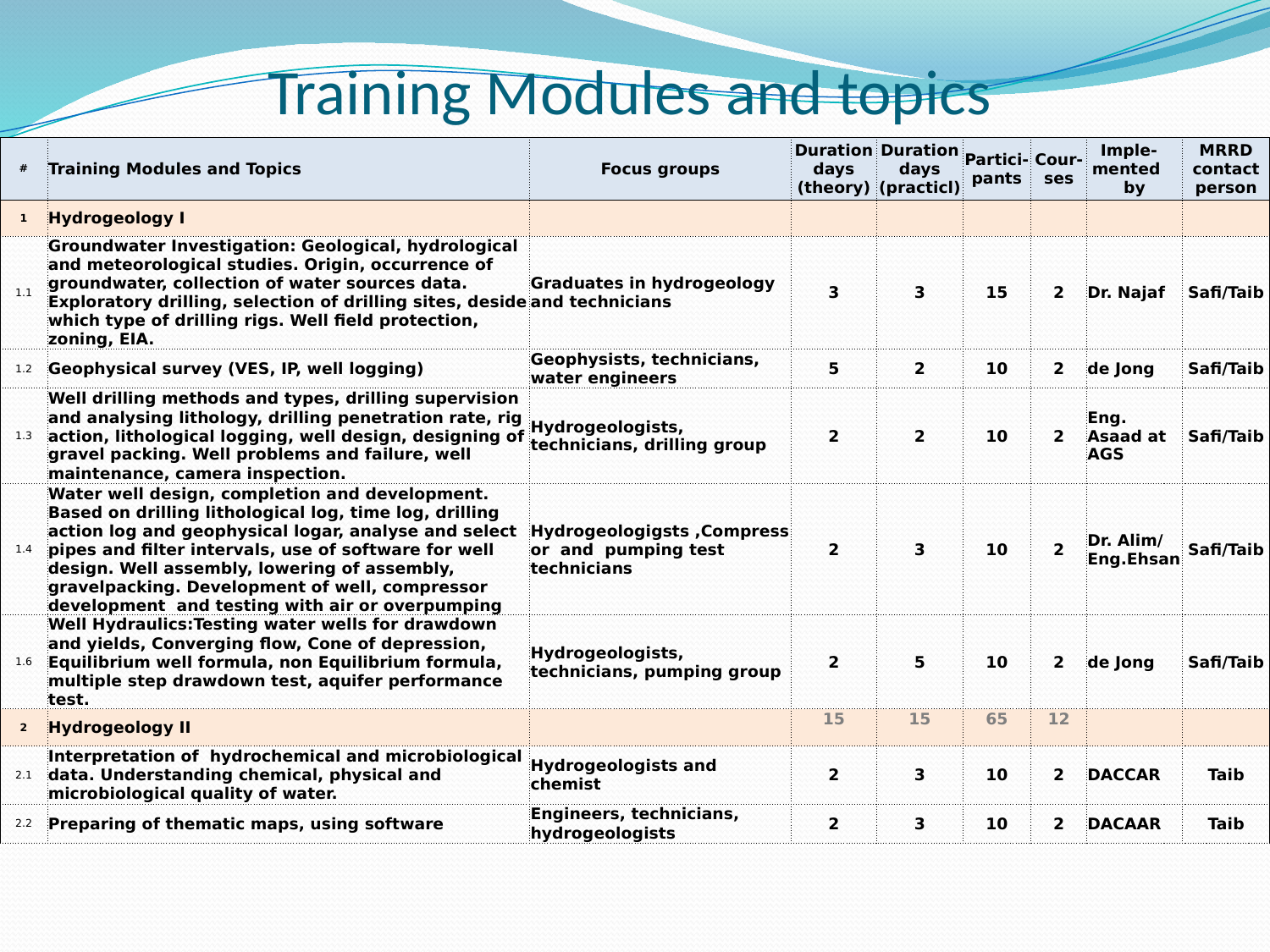

# Training Modules and topics
| # | Training Modules and Topics | Focus groups | Duration days (theory) | Duration days (practicl) | Partici- pants | Cour- ses | Imple- mented by | MRRD contact person |
| --- | --- | --- | --- | --- | --- | --- | --- | --- |
| 1 | Hydrogeology I |  |  |  |  |  |  |  |
| 1.1 | Groundwater Investigation: Geological, hydrological and meteorological studies. Origin, occurrence of groundwater, collection of water sources data. Exploratory drilling, selection of drilling sites, deside which type of drilling rigs. Well field protection, zoning, EIA. | Graduates in hydrogeology and technicians | 3 | 3 | 15 | 2 | Dr. Najaf | Safi/Taib |
| 1.2 | Geophysical survey (VES, IP, well logging) | Geophysists, technicians, water engineers | 5 | 2 | 10 | 2 | de Jong | Safi/Taib |
| 1.3 | Well drilling methods and types, drilling supervision and analysing lithology, drilling penetration rate, rig action, lithological logging, well design, designing of gravel packing. Well problems and failure, well maintenance, camera inspection. | Hydrogeologists, technicians, drilling group | 2 | 2 | 10 | 2 | Eng. Asaad at AGS | Safi/Taib |
| 1.4 | Water well design, completion and development. Based on drilling lithological log, time log, drilling action log and geophysical logar, analyse and select pipes and filter intervals, use of software for well design. Well assembly, lowering of assembly, gravelpacking. Development of well, compressor development and testing with air or overpumping | Hydrogeologigsts ,Compressor and pumping test technicians | 2 | 3 | 10 | 2 | Dr. Alim/ Eng.Ehsan | Safi/Taib |
| 1.6 | Well Hydraulics:Testing water wells for drawdown and yields, Converging flow, Cone of depression, Equilibrium well formula, non Equilibrium formula, multiple step drawdown test, aquifer performance test. | Hydrogeologists, technicians, pumping group | 2 | 5 | 10 | 2 | de Jong | Safi/Taib |
| 2 | Hydrogeology II |  | 15 | 15 | 65 | 12 |  |  |
| 2.1 | Interpretation of hydrochemical and microbiological data. Understanding chemical, physical and microbiological quality of water. | Hydrogeologists and chemist | 2 | 3 | 10 | 2 | DACCAR | Taib |
| 2.2 | Preparing of thematic maps, using software | Engineers, technicians, hydrogeologists | 2 | 3 | 10 | 2 | DACAAR | Taib |